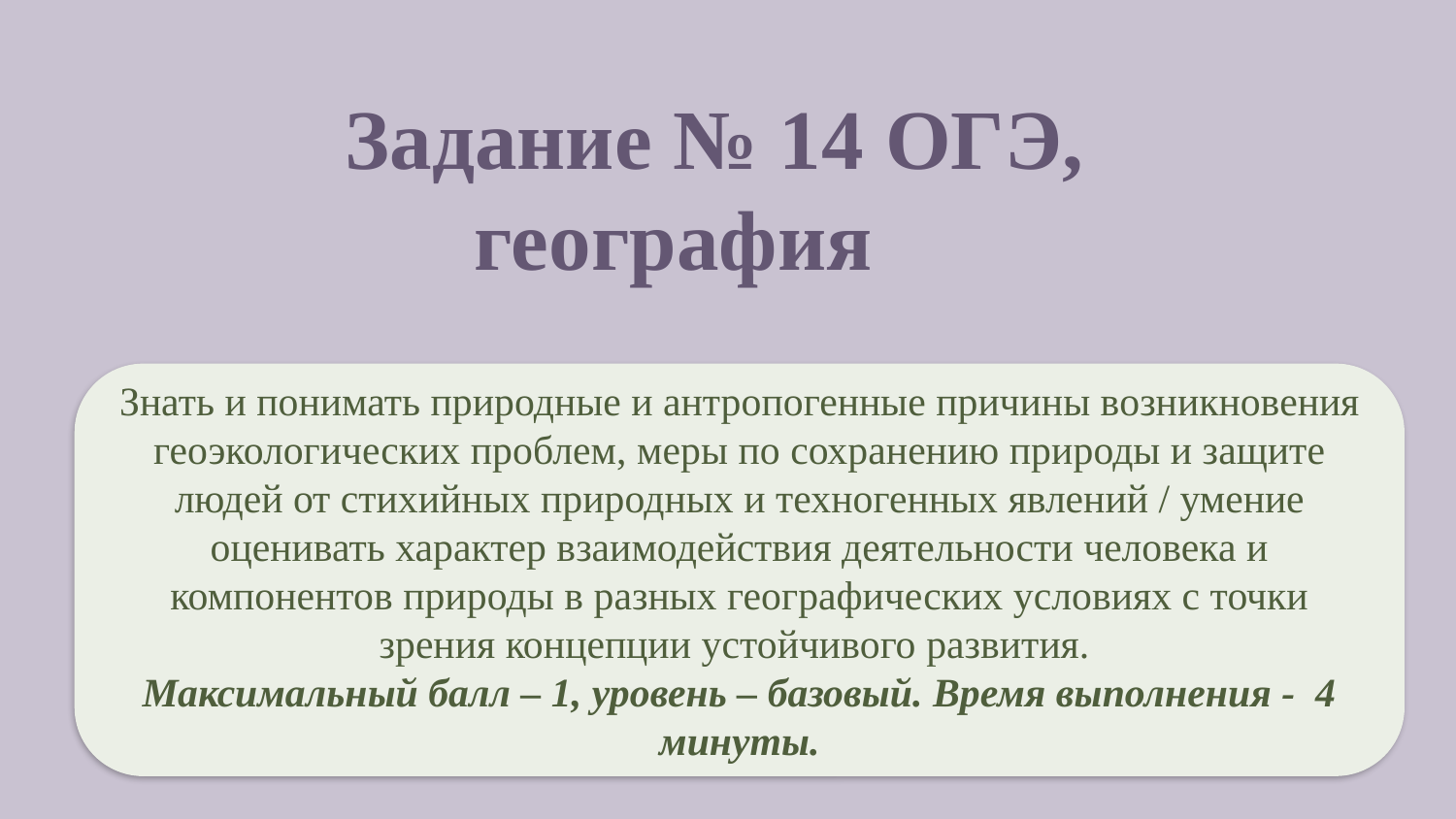

# Задание № 14 ОГЭ, география
Знать и понимать природные и антропогенные причины возникновения геоэкологических проблем, меры по сохранению природы и защите людей от стихийных природных и техногенных явлений / умение оценивать характер взаимодействия деятельности человека и компонентов природы в разных географических условиях с точки зрения концепции устойчивого развития.
Максимальный балл – 1, уровень – базовый. Время выполнения -  4 минуты.